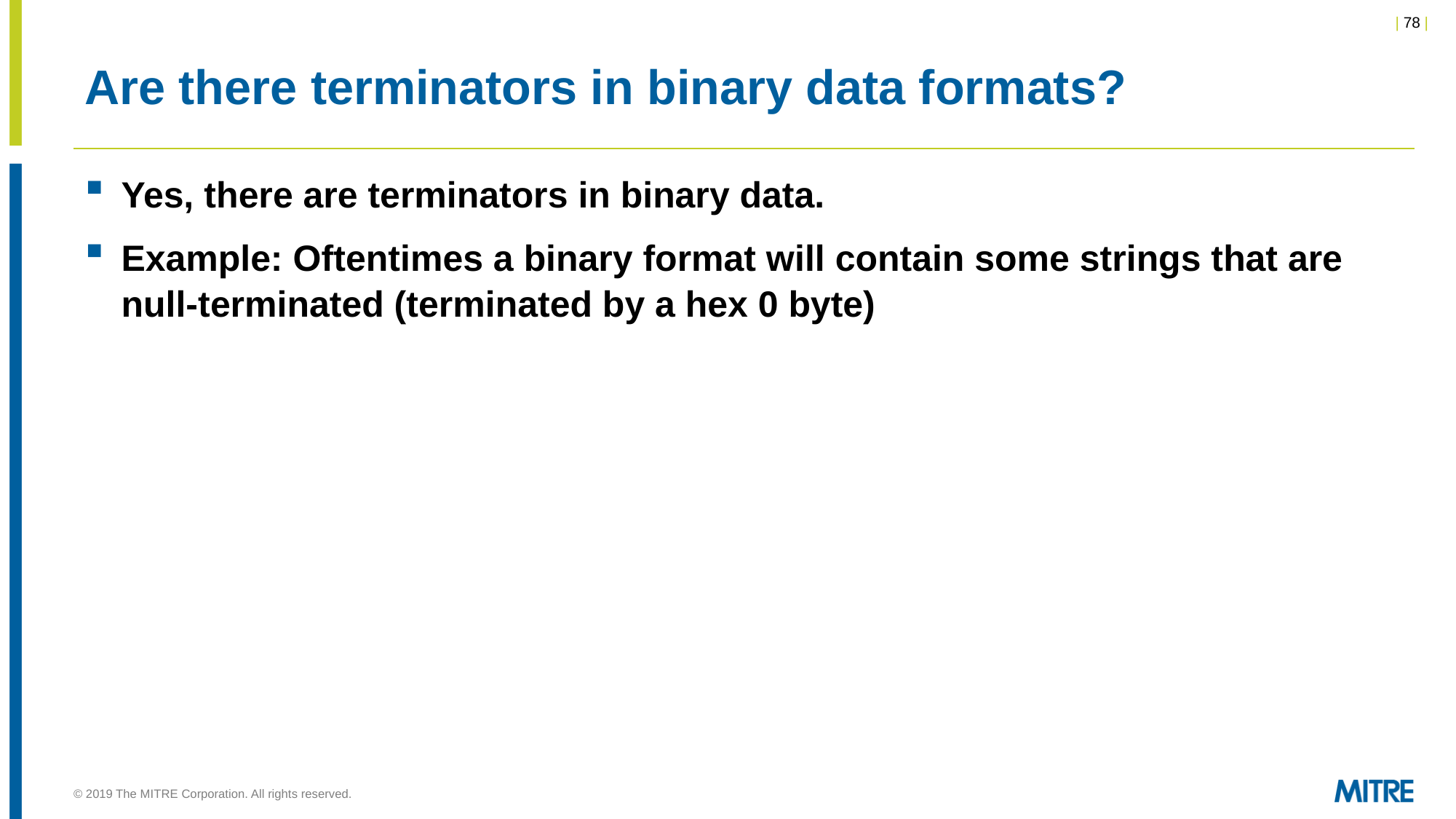

# Are there terminators in binary data formats?
Yes, there are terminators in binary data.
Example: Oftentimes a binary format will contain some strings that are null-terminated (terminated by a hex 0 byte)
© 2019 The MITRE Corporation. All rights reserved.